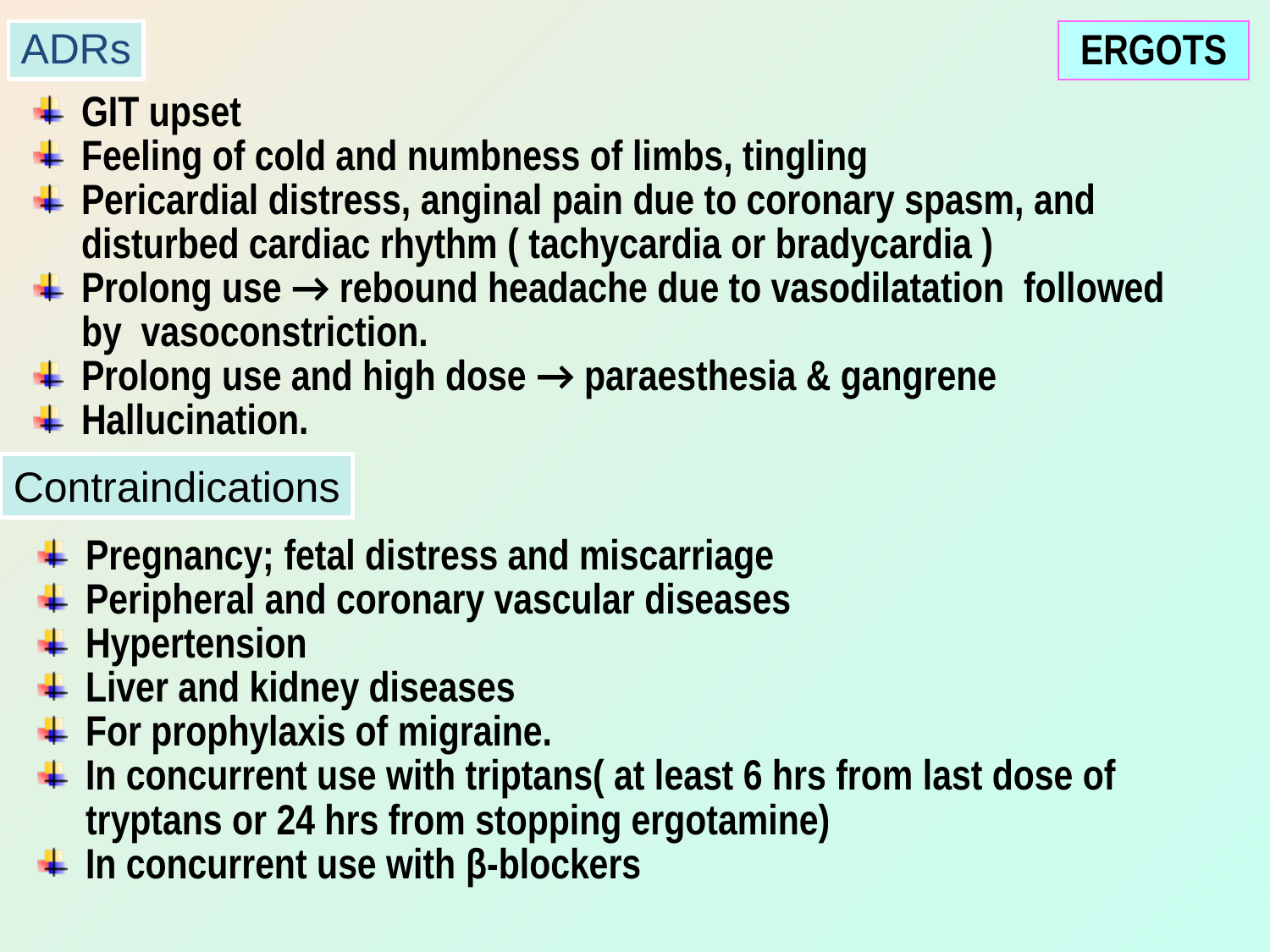

ADRs
 ERGOTS
GIT upset
Feeling of cold and numbness of limbs, tingling
Pericardial distress, anginal pain due to coronary spasm, and disturbed cardiac rhythm ( tachycardia or bradycardia )
Prolong use → rebound headache due to vasodilatation  followed by  vasoconstriction.
Prolong use and high dose → paraesthesia & gangrene
Hallucination.
Contraindications
Pregnancy; fetal distress and miscarriage
Peripheral and coronary vascular diseases
Hypertension
Liver and kidney diseases
For prophylaxis of migraine.
In concurrent use with triptans( at least 6 hrs from last dose of tryptans or 24 hrs from stopping ergotamine)
In concurrent use with β-blockers